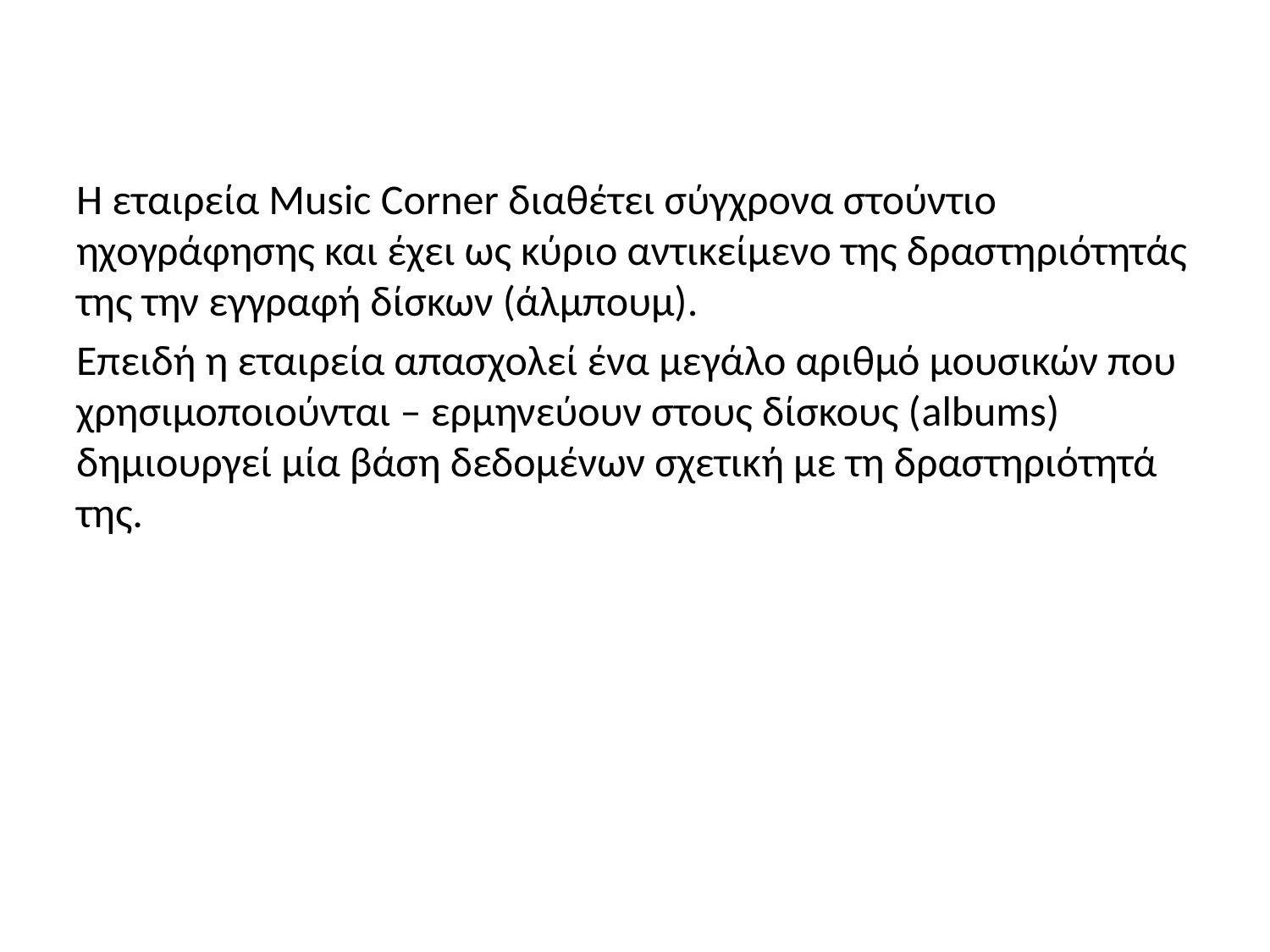

#
Η εταιρεία Music Corner διαθέτει σύγχρονα στούντιο ηχογράφησης και έχει ως κύριο αντικείμενο της δραστηριότητάς της την εγγραφή δίσκων (άλμπουμ).
Επειδή η εταιρεία απασχολεί ένα μεγάλο αριθμό μουσικών που χρησιμοποιούνται – ερμηνεύουν στους δίσκους (albums) δημιουργεί μία βάση δεδομένων σχετική με τη δραστηριότητά της.